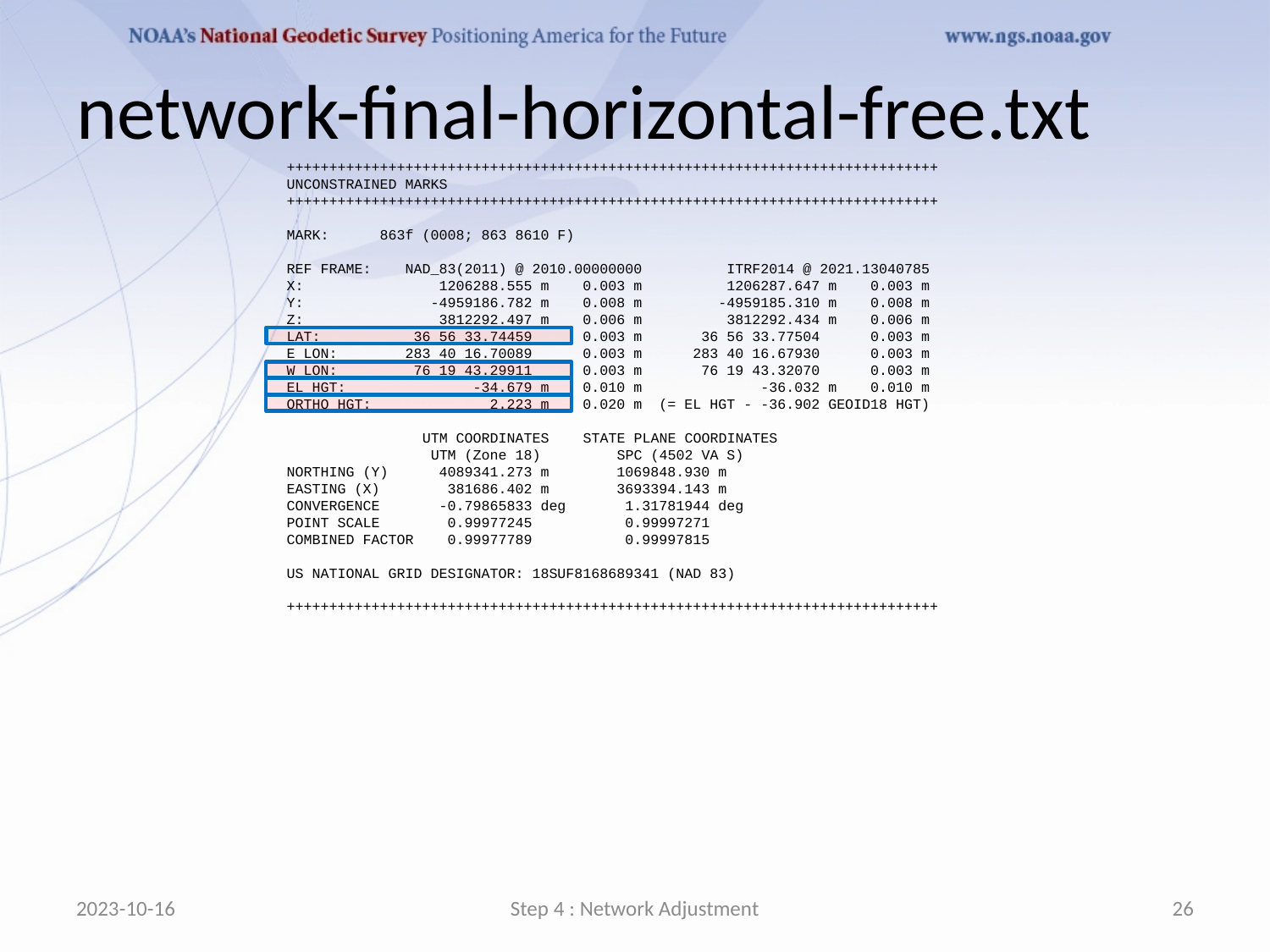

# network-final-horizontal-free.txt
 +++++++++++++++++++++++++++++++++++++++++++++++++++++++++++++++++++++++++++++
 UNCONSTRAINED MARKS
 +++++++++++++++++++++++++++++++++++++++++++++++++++++++++++++++++++++++++++++

 MARK:      863f (0008; 863 8610 F)

 REF FRAME:    NAD_83(2011) @ 2010.00000000          ITRF2014 @ 2021.13040785
 X:                1206288.555 m    0.003 m          1206287.647 m    0.003 m
 Y:               -4959186.782 m    0.008 m         -4959185.310 m    0.008 m
 Z:                3812292.497 m    0.006 m          3812292.434 m    0.006 m
 LAT:           36 56 33.74459      0.003 m       36 56 33.77504      0.003 m
 E LON:        283 40 16.70089      0.003 m      283 40 16.67930      0.003 m
 W LON:         76 19 43.29911      0.003 m       76 19 43.32070      0.003 m
 EL HGT:               -34.679 m    0.010 m              -36.032 m    0.010 m
 ORTHO HGT:              2.223 m    0.020 m  (= EL HGT - -36.902 GEOID18 HGT)

                 UTM COORDINATES    STATE PLANE COORDINATES
                  UTM (Zone 18)         SPC (4502 VA S)
 NORTHING (Y)      4089341.273 m        1069848.930 m
 EASTING (X)        381686.402 m        3693394.143 m
 CONVERGENCE       -0.79865833 deg       1.31781944 deg
 POINT SCALE        0.99977245           0.99997271
 COMBINED FACTOR    0.99977789           0.99997815

 US NATIONAL GRID DESIGNATOR: 18SUF8168689341 (NAD 83)

 +++++++++++++++++++++++++++++++++++++++++++++++++++++++++++++++++++++++++++++

2023-10-16
Step 4 : Network Adjustment
26